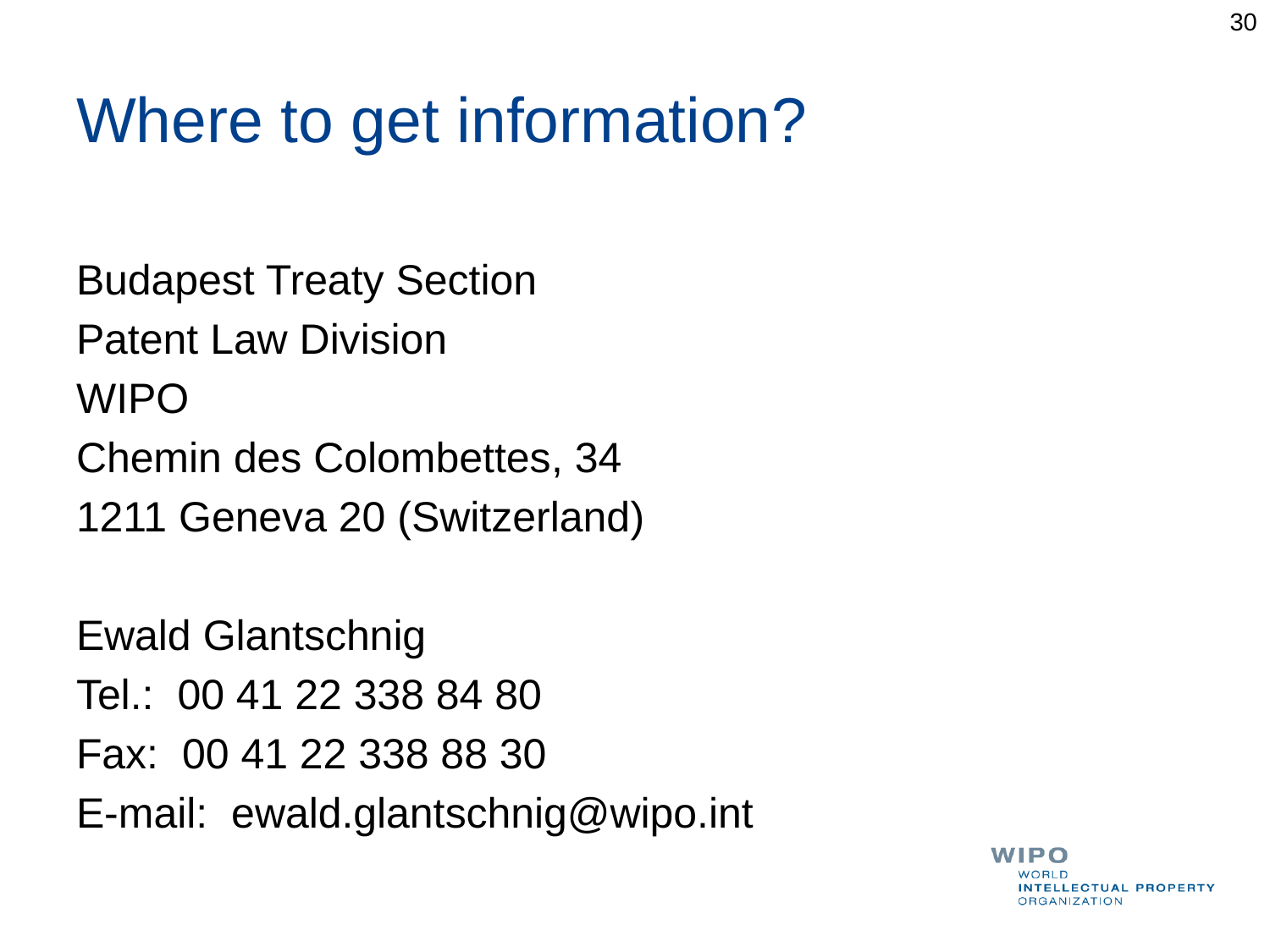

30
# Where to get information?
Budapest Treaty Section
Patent Law Division
WIPO
Chemin des Colombettes, 34
1211 Geneva 20 (Switzerland)

Ewald Glantschnig
Tel.:  00 41 22 338 84 80
Fax:  00 41 22 338 88 30
E-mail:  ewald.glantschnig@wipo.int